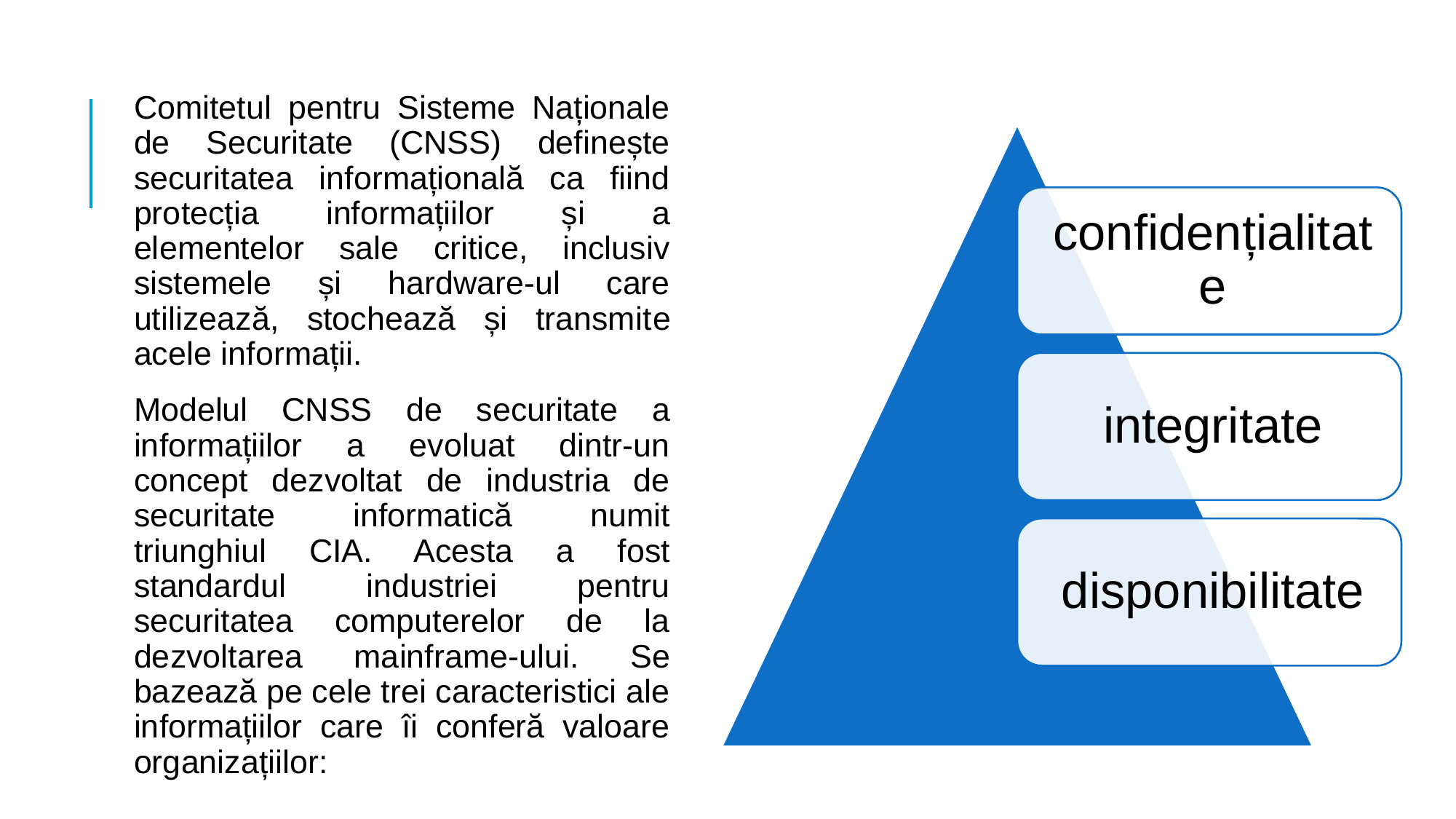

Comitetul pentru Sisteme Naționale de Securitate (CNSS) definește securitatea informațională ca fiind protecția informațiilor și a elementelor sale critice, inclusiv sistemele și hardware-ul care utilizează, stochează și transmite acele informații.
Modelul CNSS de securitate a informațiilor a evoluat dintr-un concept dezvoltat de industria de securitate informatică numit triunghiul CIA. Acesta a fost standardul industriei pentru securitatea computerelor de la dezvoltarea mainframe-ului. Se bazează pe cele trei caracteristici ale informațiilor care îi conferă valoare organizațiilor:
confidențialitate
integritate
disponibilitate